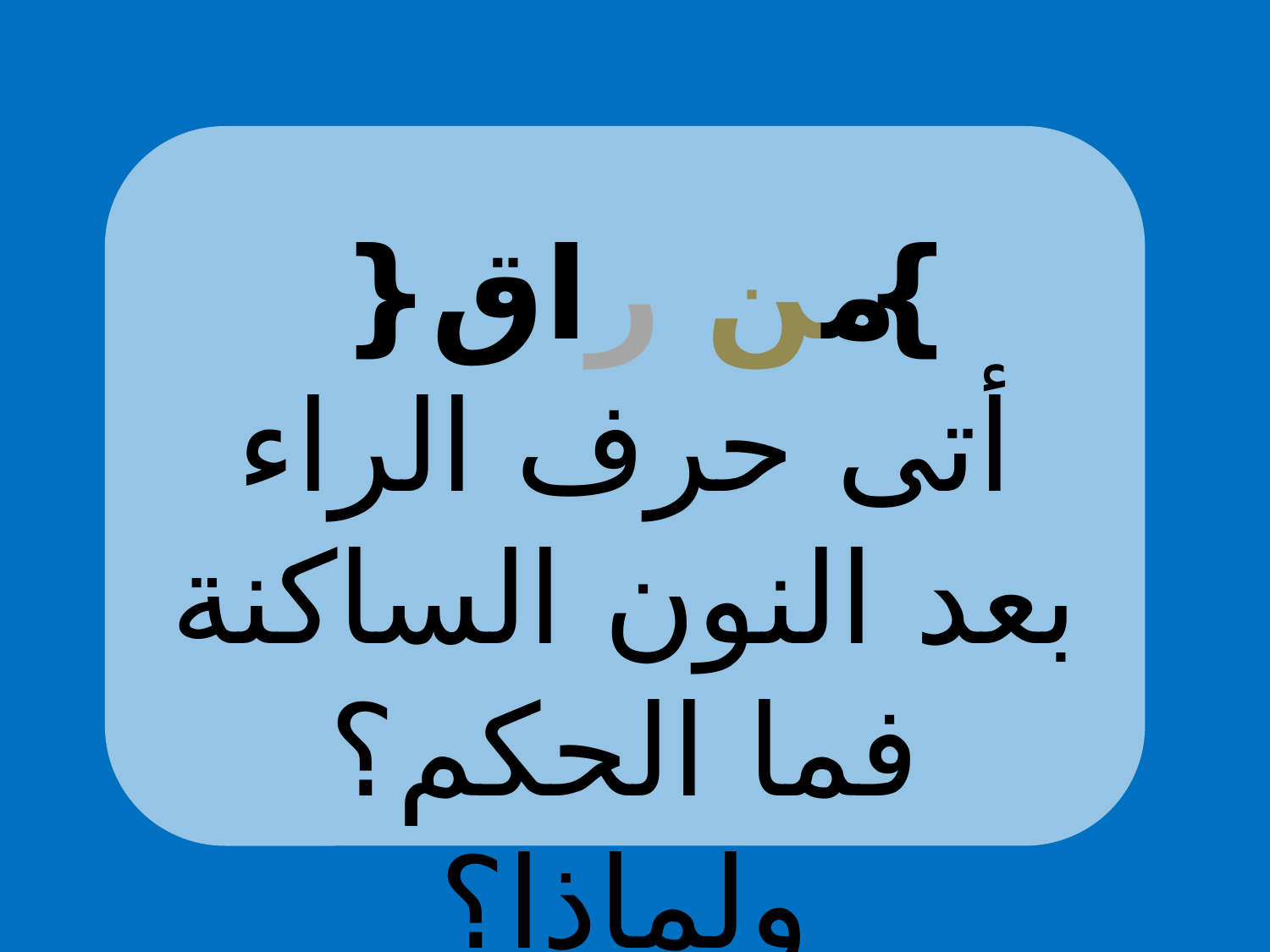

}من راق{
أتى حرف الراء بعد النون الساكنة فما الحكم؟ ولماذا؟